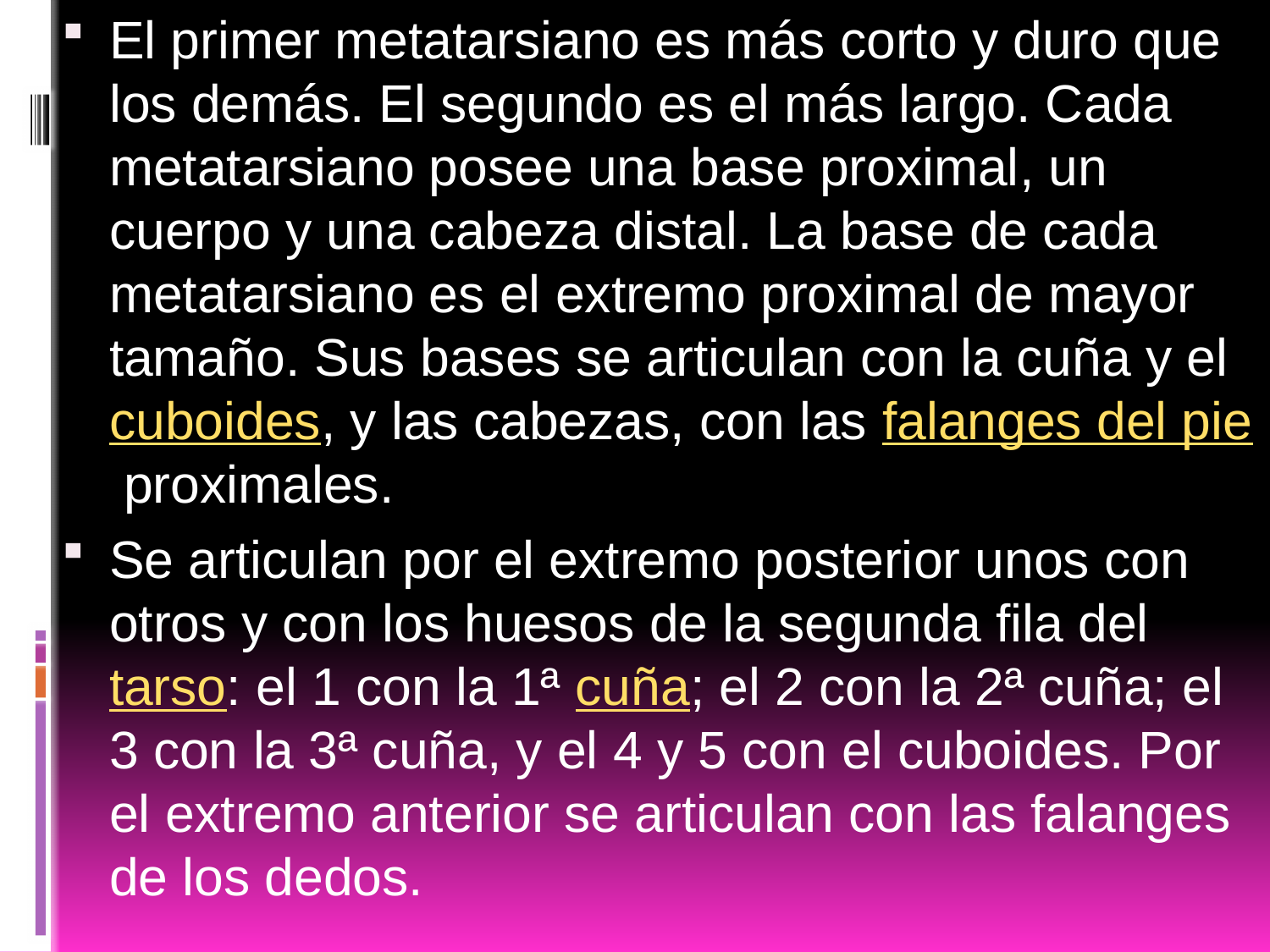

El primer metatarsiano es más corto y duro que los demás. El segundo es el más largo. Cada metatarsiano posee una base proximal, un cuerpo y una cabeza distal. La base de cada metatarsiano es el extremo proximal de mayor tamaño. Sus bases se articulan con la cuña y el cuboides, y las cabezas, con las falanges del pie proximales.
Se articulan por el extremo posterior unos con otros y con los huesos de la segunda fila del tarso: el 1 con la 1ª cuña; el 2 con la 2ª cuña; el 3 con la 3ª cuña, y el 4 y 5 con el cuboides. Por el extremo anterior se articulan con las falanges de los dedos.